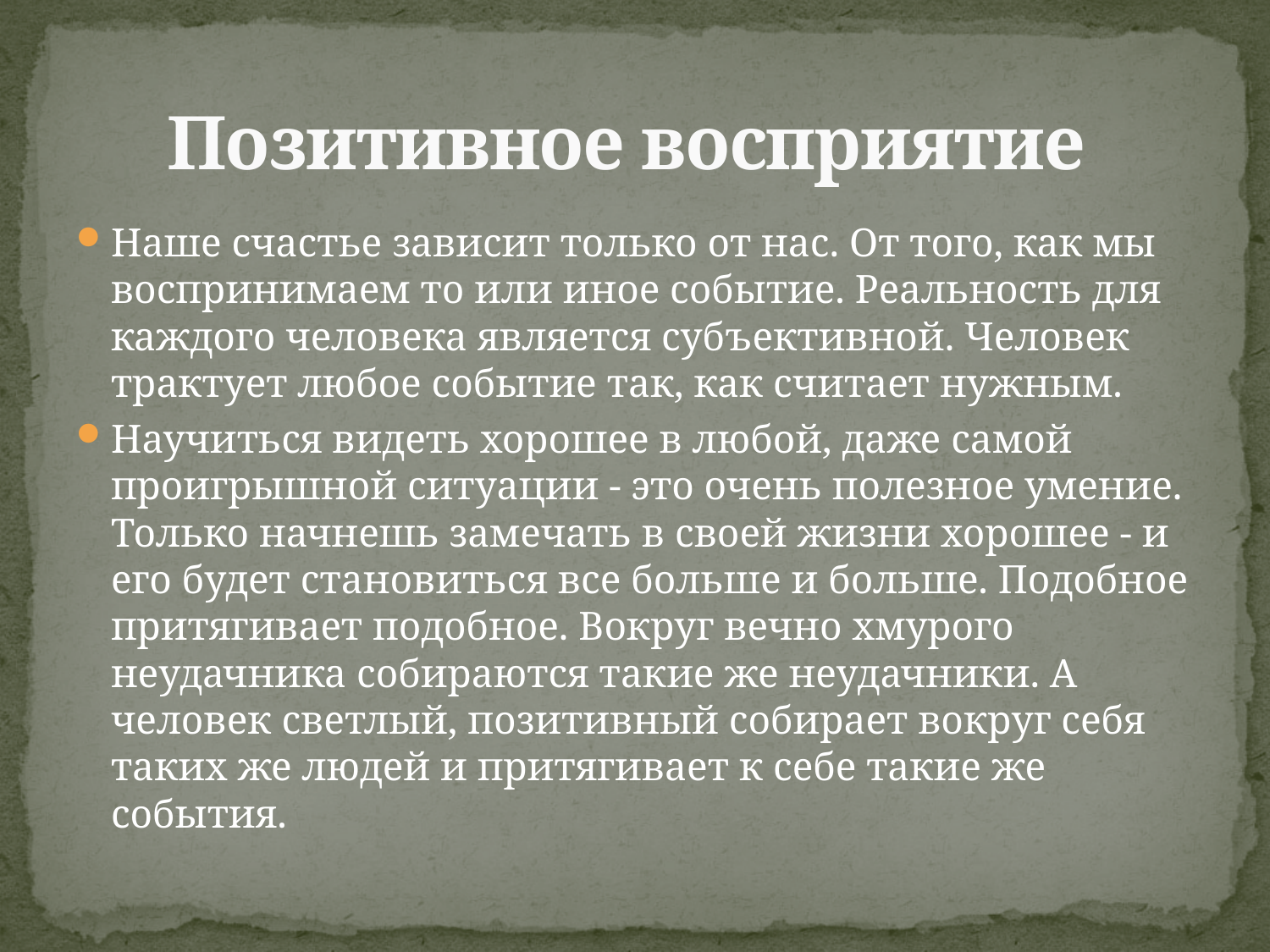

# Позитивное восприятие
Наше счастье зависит только от нас. От того, как мы воспринимаем то или иное событие. Реальность для каждого человека является субъективной. Человек трактует любое событие так, как считает нужным.
Научиться видеть хорошее в любой, даже самой проигрышной ситуации - это очень полезное умение. Только начнешь замечать в своей жизни хорошее - и его будет становиться все больше и больше. Подобное притягивает подобное. Вокруг вечно хмурого неудачника собираются такие же неудачники. А человек светлый, позитивный собирает вокруг себя таких же людей и притягивает к себе такие же события.